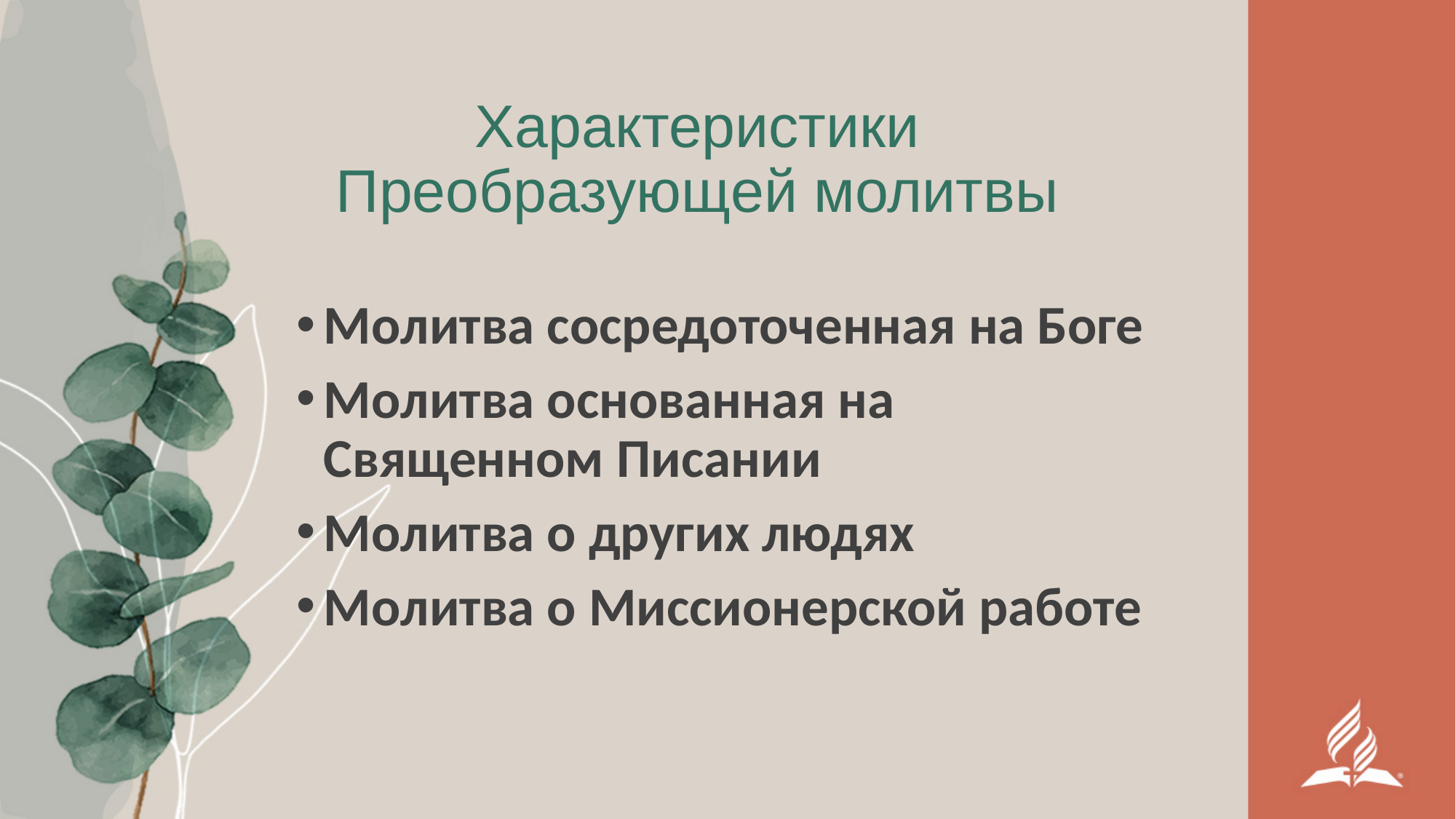

# Характеристики Преобразующей молитвы
Молитва сосредоточенная на Боге
Молитва основанная на Священном Писании
Молитва о других людях
Молитва о Миссионерской работе